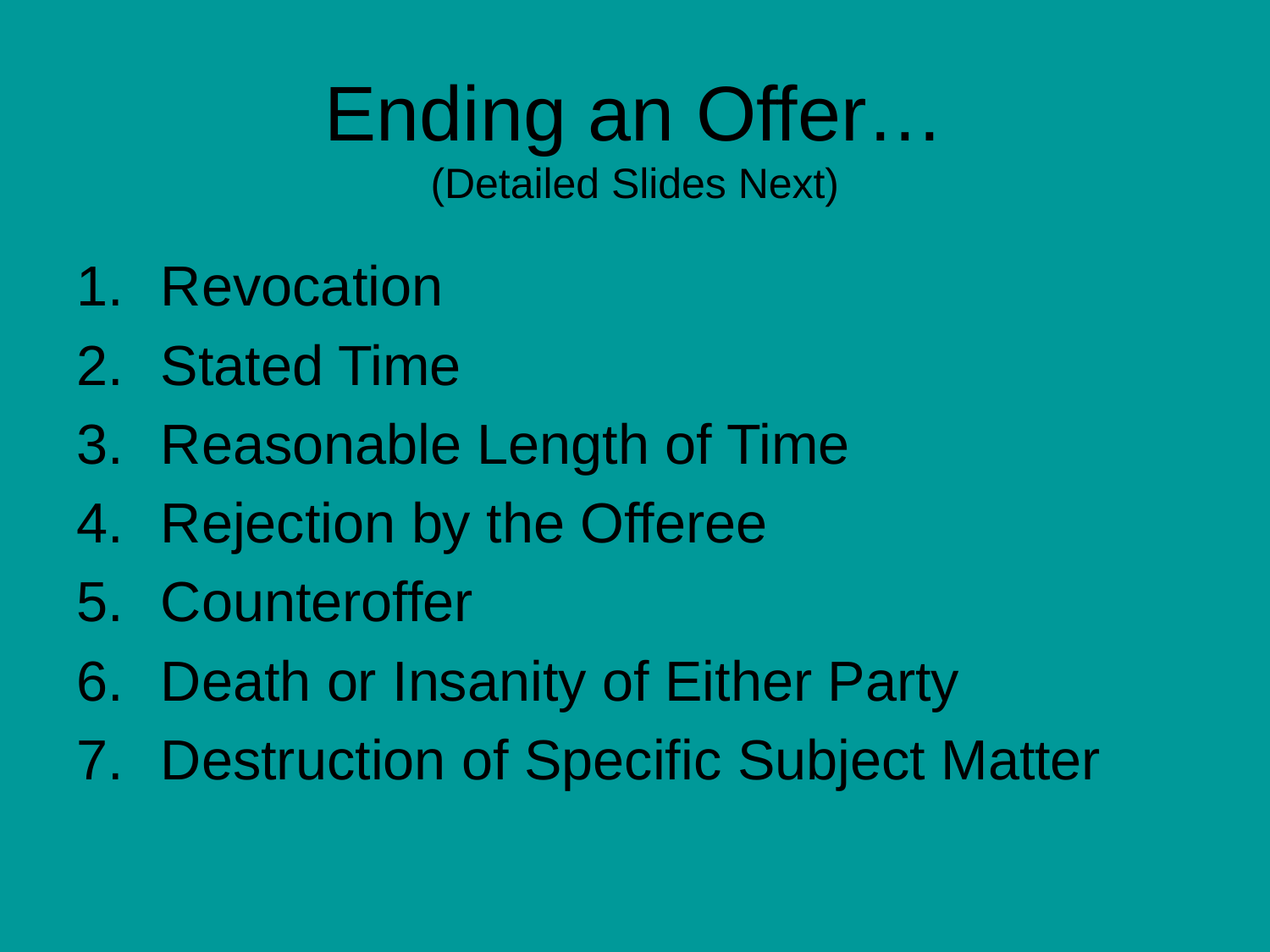

# Ending an Offer… (Detailed Slides Next)
Revocation
Stated Time
Reasonable Length of Time
Rejection by the Offeree
Counteroffer
Death or Insanity of Either Party
Destruction of Specific Subject Matter